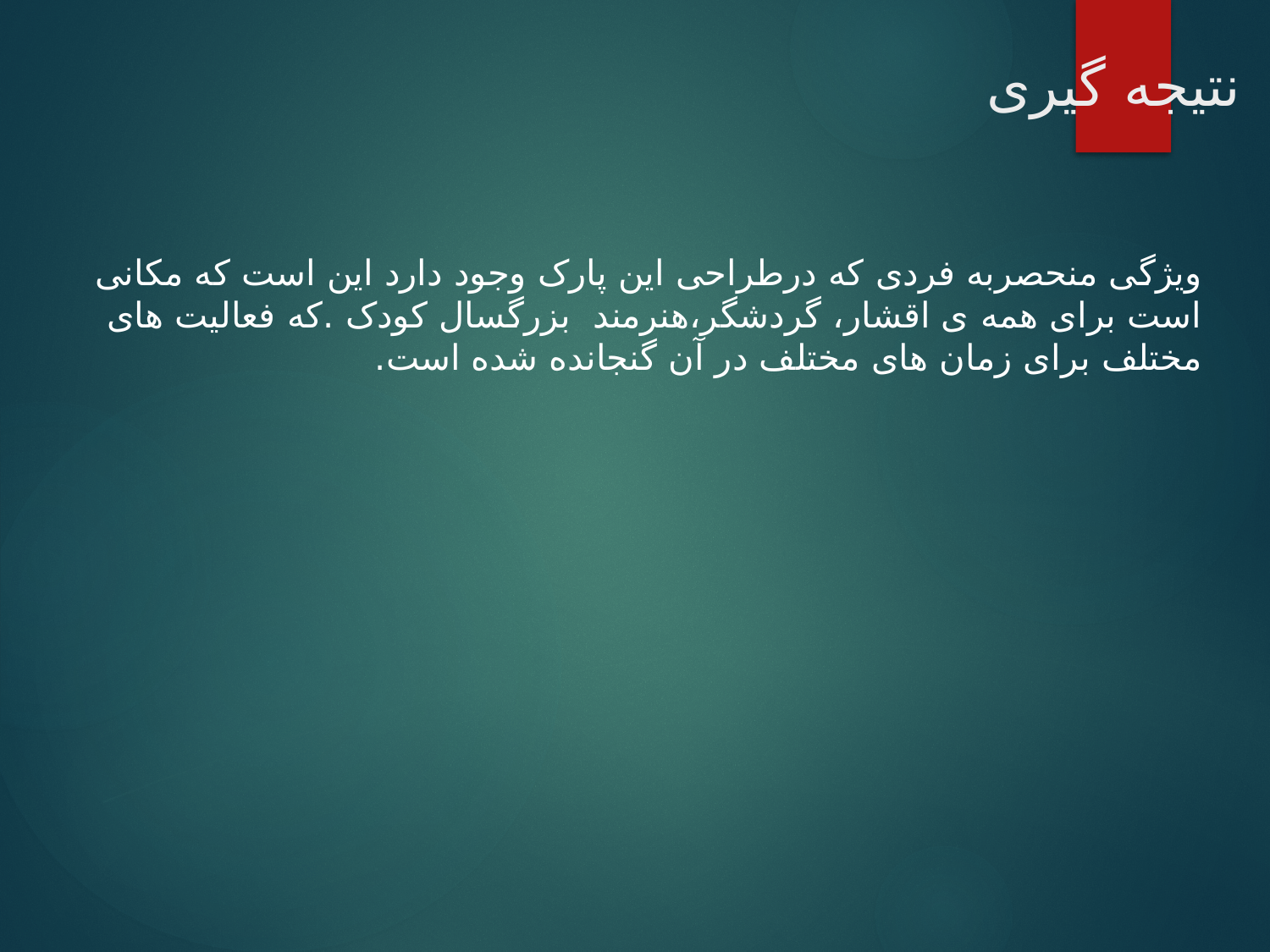

# نتیجه گیری
ویژگی منحصربه فردی که درطراحی این پارک وجود دارد این است که مکانی است برای همه ی اقشار، گردشگر،هنرمند  بزرگسال کودک .که فعالیت های مختلف برای زمان های مختلف در آن گنجانده شده است.